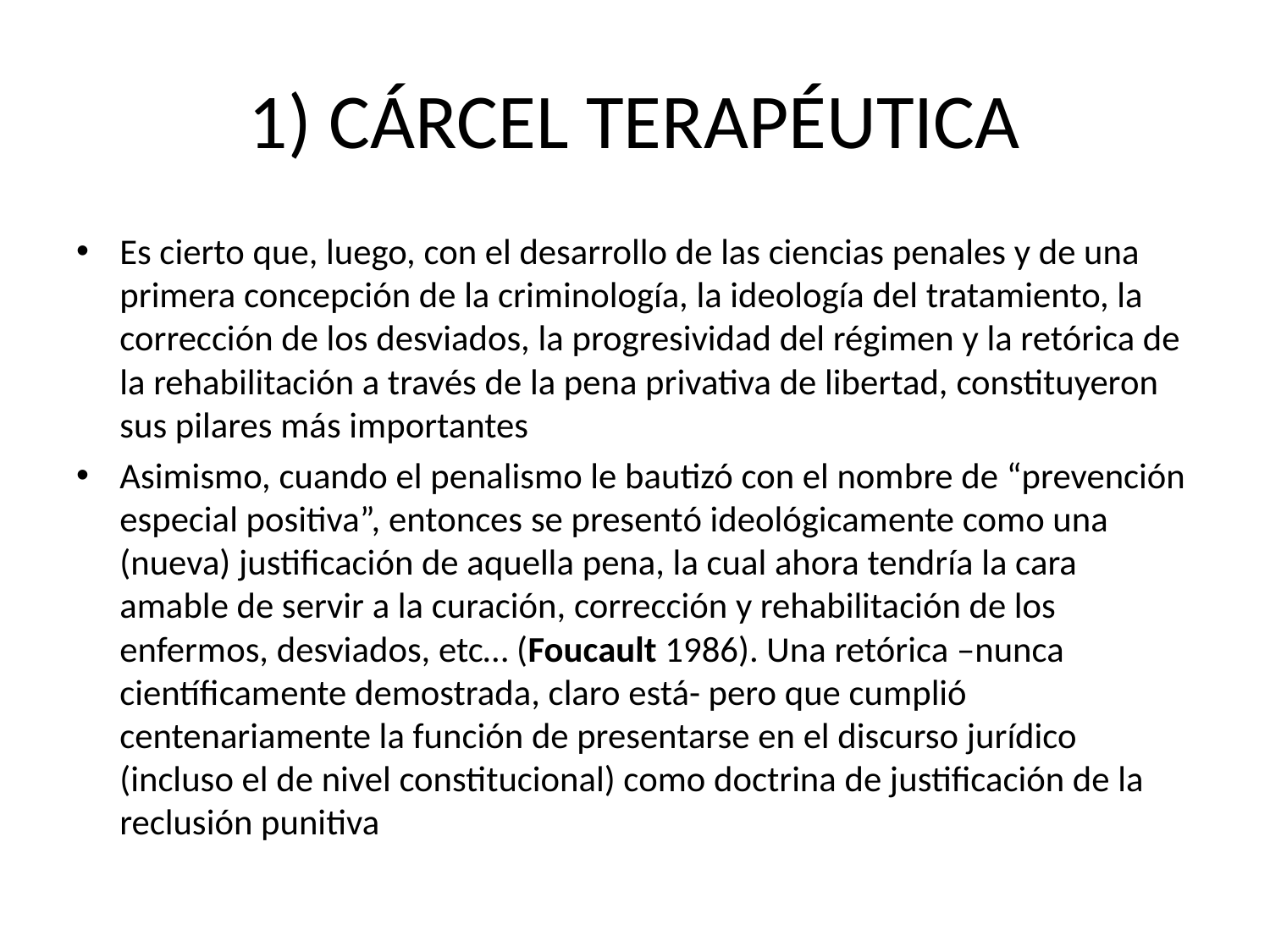

# 1) CÁRCEL TERAPÉUTICA
Es cierto que, luego, con el desarrollo de las ciencias penales y de una primera concepción de la criminología, la ideología del tratamiento, la corrección de los desviados, la progresividad del régimen y la retórica de la rehabilitación a través de la pena privativa de libertad, constituyeron sus pilares más importantes
Asimismo, cuando el penalismo le bautizó con el nombre de “prevención especial positiva”, entonces se presentó ideológicamente como una (nueva) justificación de aquella pena, la cual ahora tendría la cara amable de servir a la curación, corrección y rehabilitación de los enfermos, desviados, etc… (Foucault 1986). Una retórica –nunca científicamente demostrada, claro está- pero que cumplió centenariamente la función de presentarse en el discurso jurídico (incluso el de nivel constitucional) como doctrina de justificación de la reclusión punitiva